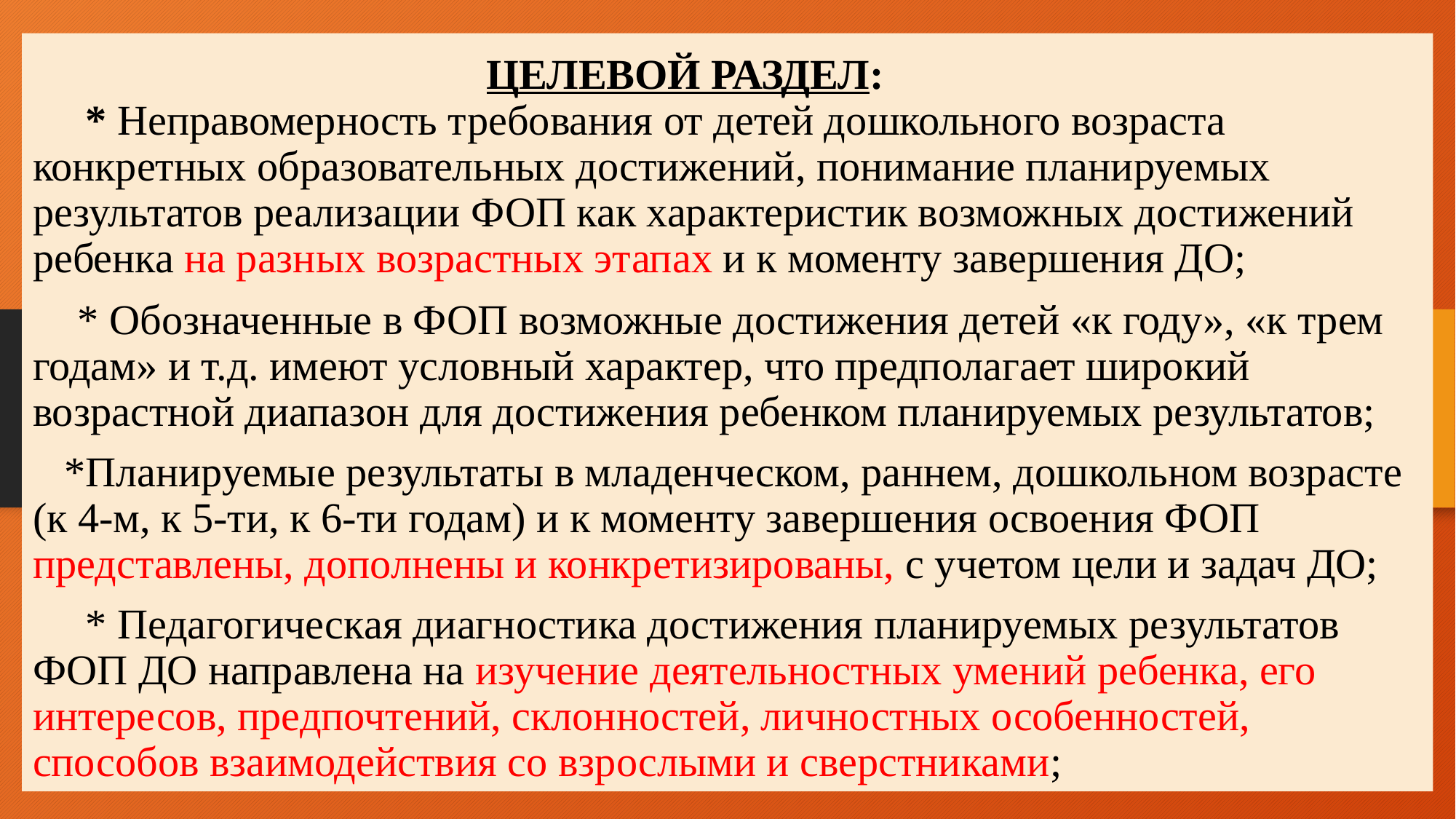

# ЦЕЛЕВОЙ РАЗДЕЛ: * Неправомерность требования от детей дошкольного возраста конкретных образовательных достижений, понимание планируемых результатов реализации ФОП как характеристик возможных достижений ребенка на разных возрастных этапах и к моменту завершения ДО; * Обозначенные в ФОП возможные достижения детей «к году», «к трем годам» и т.д. имеют условный характер, что предполагает широкий возрастной диапазон для достижения ребенком планируемых результатов; *Планируемые результаты в младенческом, раннем, дошкольном возрасте (к 4-м, к 5-ти, к 6-ти годам) и к моменту завершения освоения ФОП представлены, дополнены и конкретизированы, с учетом цели и задач ДО; * Педагогическая диагностика достижения планируемых результатов ФОП ДО направлена на изучение деятельностных умений ребенка, его интересов, предпочтений, склонностей, личностных особенностей, способов взаимодействия со взрослыми и сверстниками;